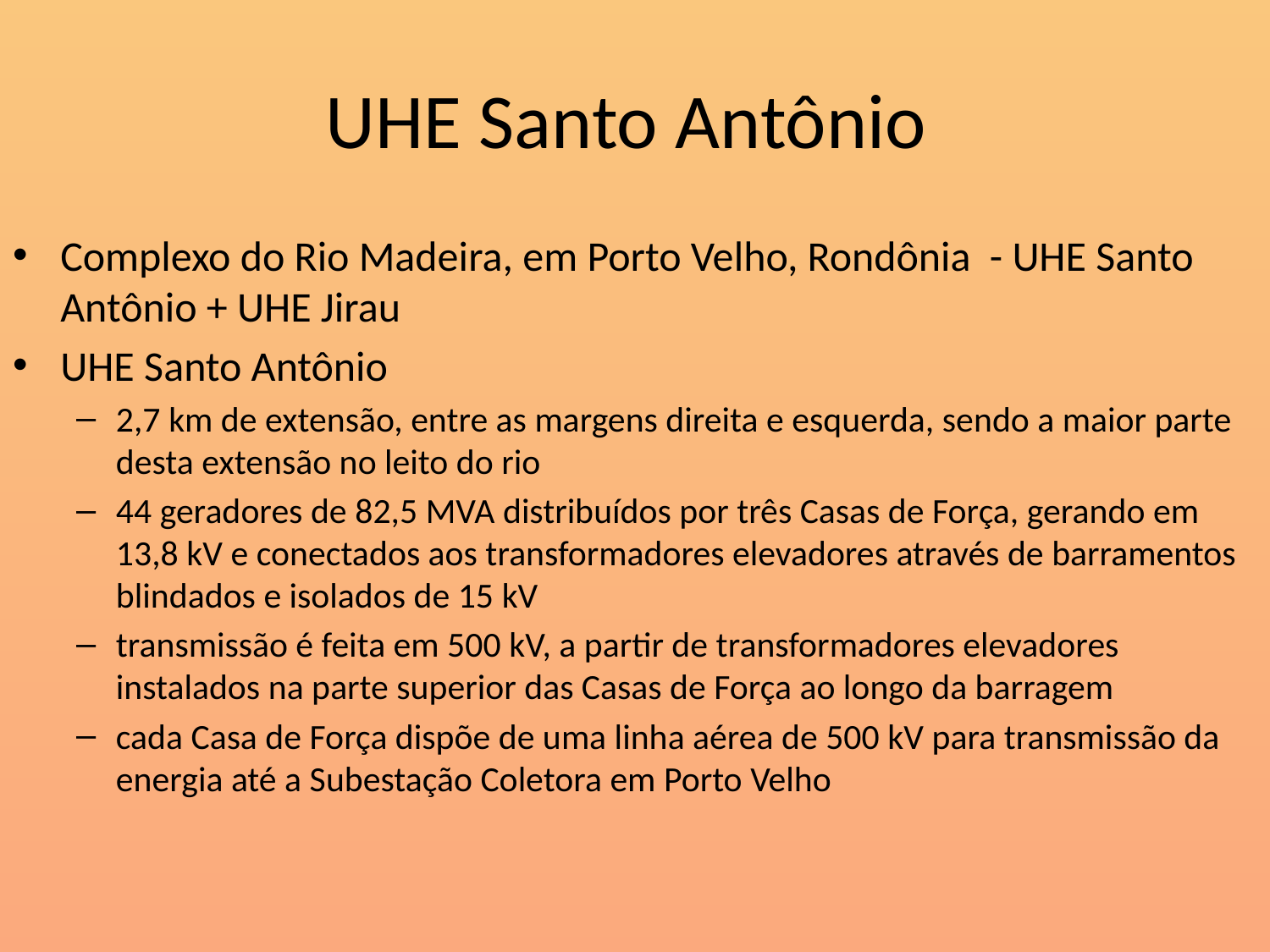

# UHE Santo Antônio
Complexo do Rio Madeira, em Porto Velho, Rondônia  - UHE Santo Antônio + UHE Jirau
UHE Santo Antônio
2,7 km de extensão, entre as margens direita e esquerda, sendo a maior parte desta extensão no leito do rio
44 geradores de 82,5 MVA distribuídos por três Casas de Força, gerando em 13,8 kV e conectados aos transformadores elevadores através de barramentos blindados e isolados de 15 kV
transmissão é feita em 500 kV, a partir de transformadores elevadores instalados na parte superior das Casas de Força ao longo da barragem
cada Casa de Força dispõe de uma linha aérea de 500 kV para transmissão da energia até a Subestação Coletora em Porto Velho